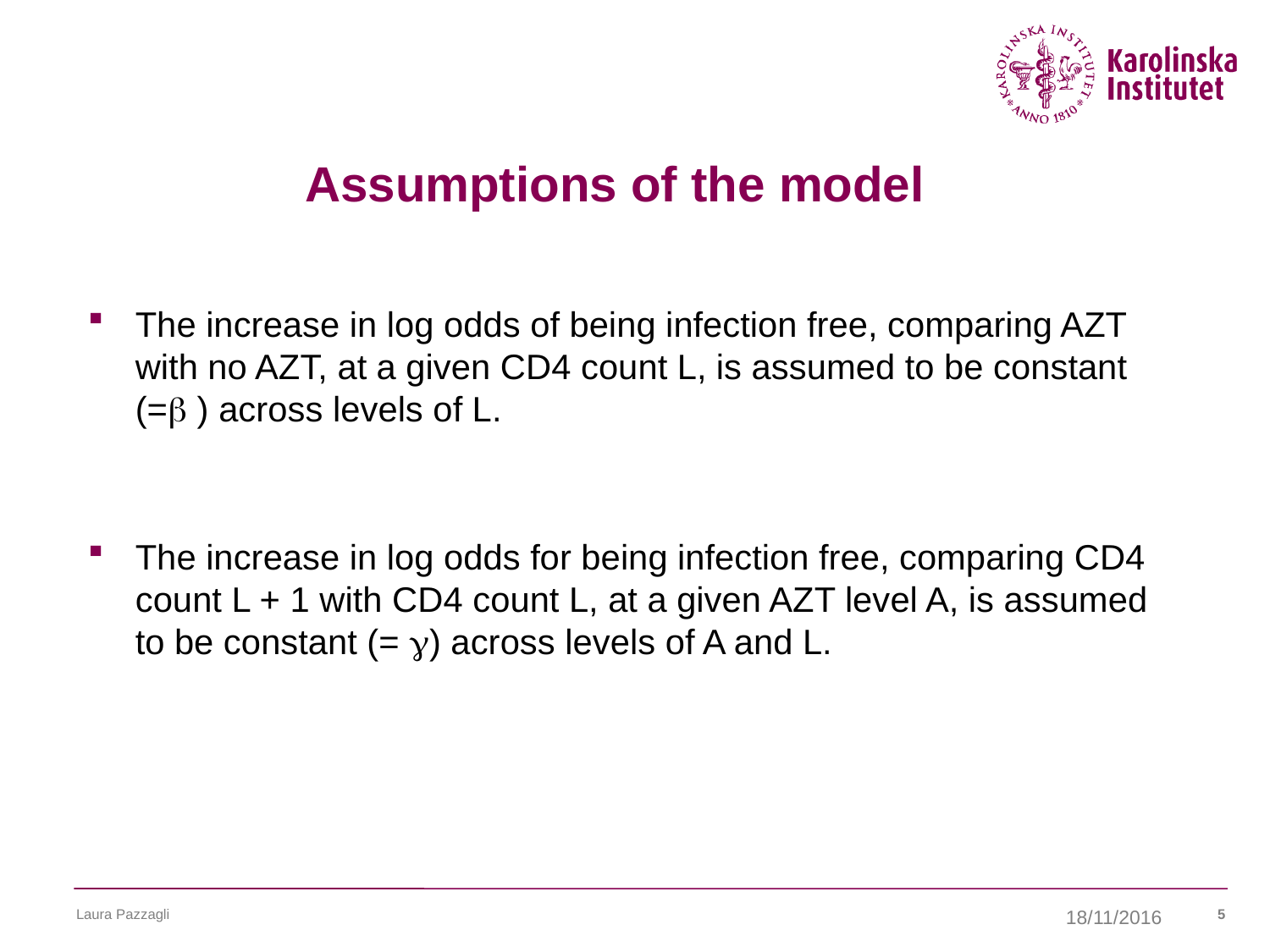

# Assumptions of the model

The increase in log odds of being infection free, comparing AZT with no AZT, at a given CD4 count L, is assumed to be constant (=β ) across levels of L.

The increase in log odds for being infection free, comparing CD4 count L + 1 with CD4 count L, at a given AZT level A, is assumed to be constant (= γ) across levels of A and L.
Laura Pazzagli
18/11/2016
5